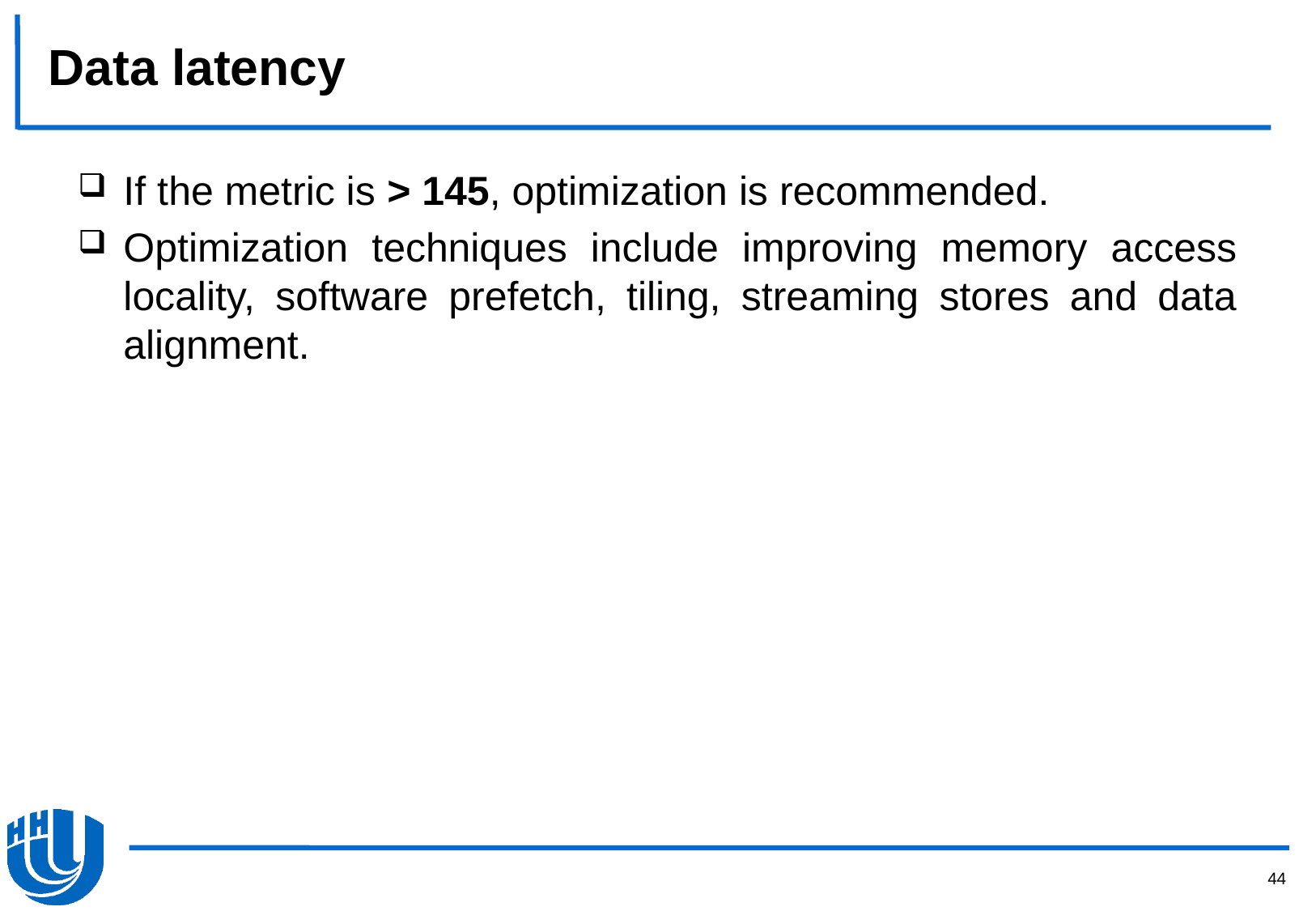

# Data latency
If the metric is > 145, optimization is recommended.
Optimization techniques include improving memory access locality, software prefetch, tiling, streaming stores and data alignment.
44